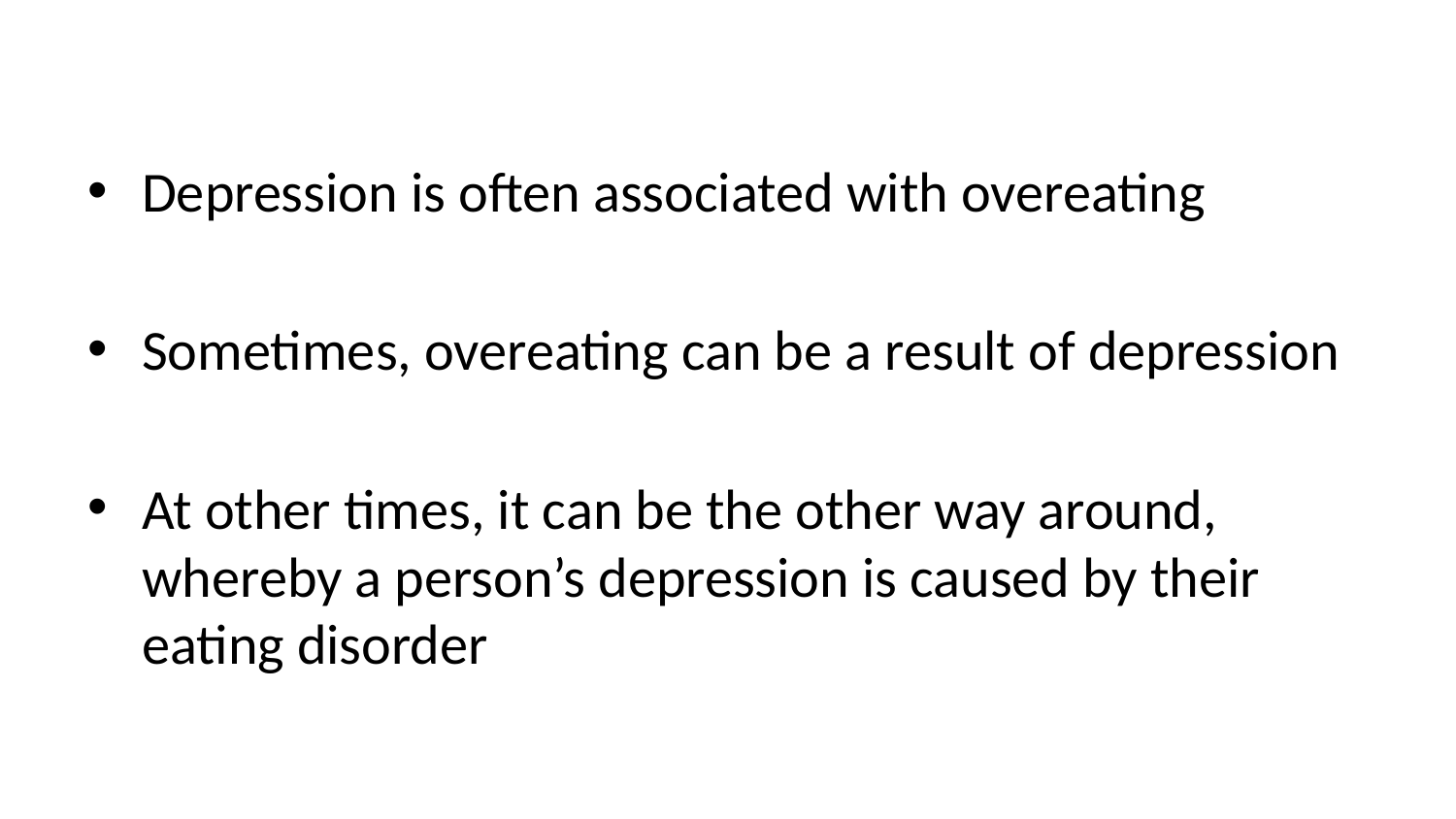

Depression is often associated with overeating

Sometimes, overeating can be a result of depression

At other times, it can be the other way around, whereby a person’s depression is caused by their eating disorder